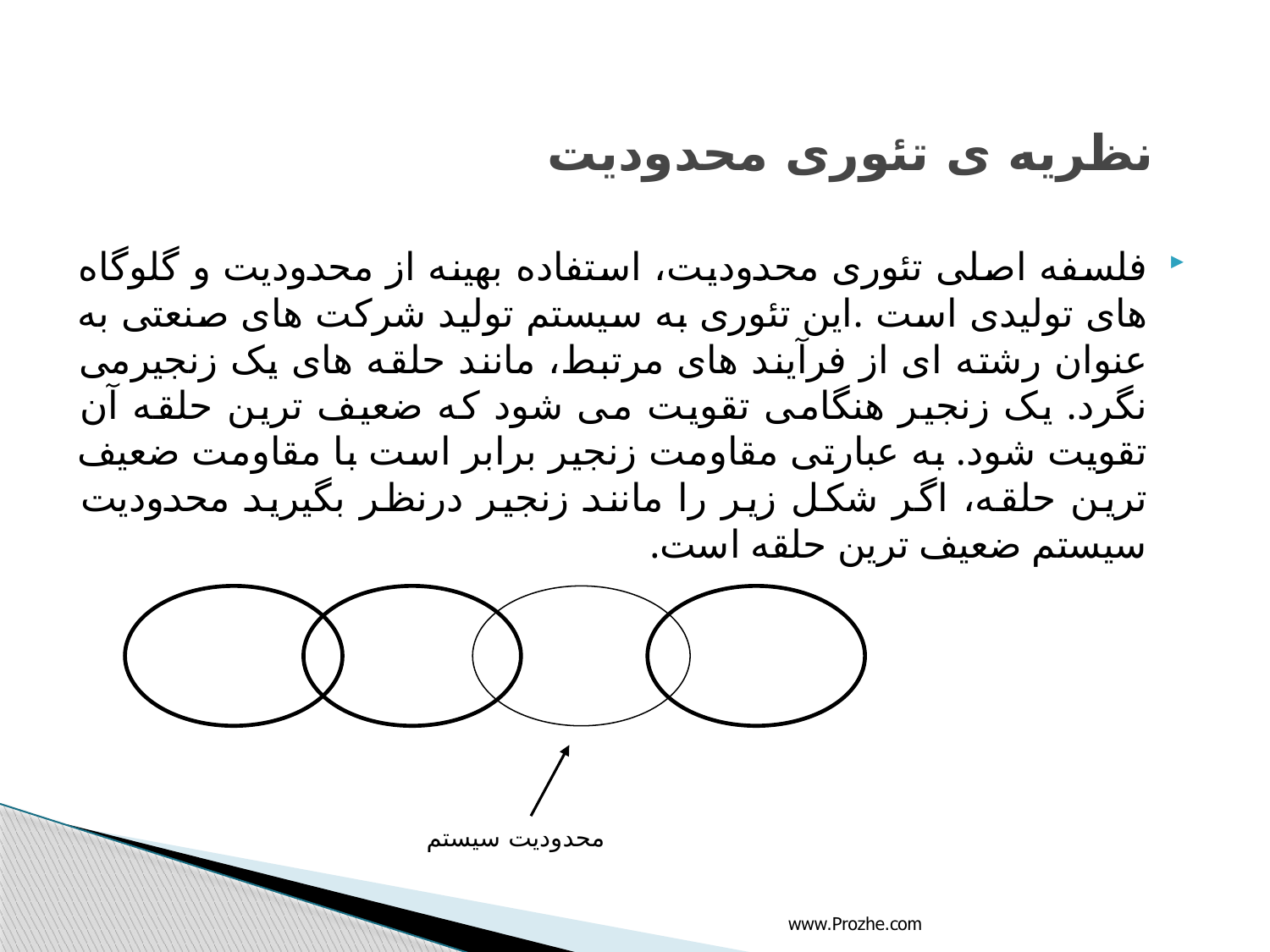

# نظریه ی تئوری محدودیت
فلسفه اصلی تئوری محدودیت، استفاده بهینه از محدودیت و گلوگاه های تولیدی است .این تئوری به سیستم تولید شرکت های صنعتی به عنوان رشته ای از فرآیند های مرتبط، مانند حلقه های یک زنجیرمی نگرد. یک زنجیر هنگامی تقویت می شود که ضعیف ترین حلقه آن تقویت شود. به عبارتی مقاومت زنجیر برابر است با مقاومت ضعیف ترین حلقه، اگر شکل زیر را مانند زنجیر درنظر بگیرید محدودیت سیستم ضعیف ترین حلقه است.

محدودیت سیستم

www.Prozhe.com